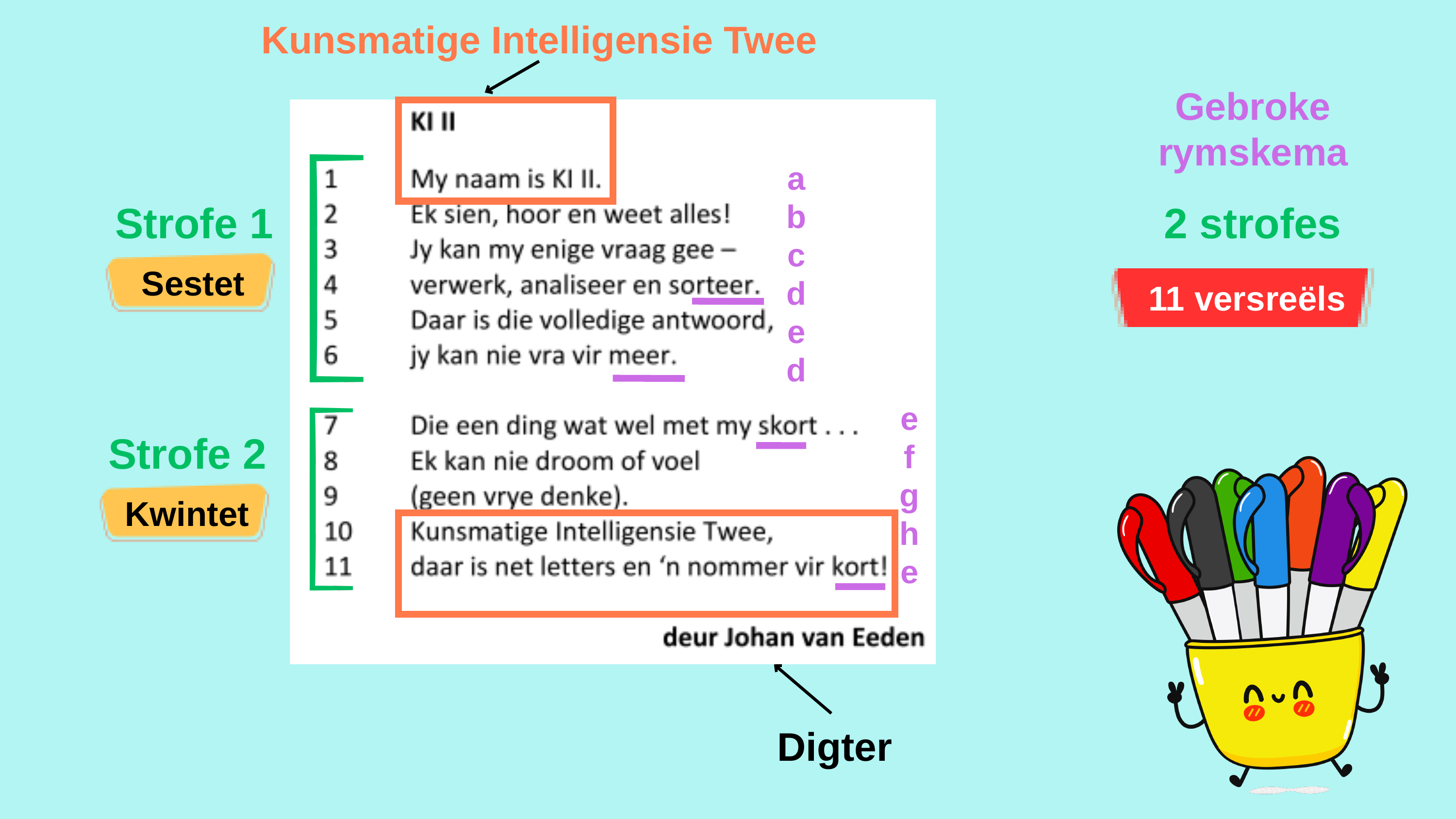

Kunsmatige Intelligensie Twee

Gebroke rymskema

a
b
c
d
e
d
Strofe 1
2 strofes

Sestet

11 versreëls

e
f
g
h
e

Strofe 2

Kwintet

Digter